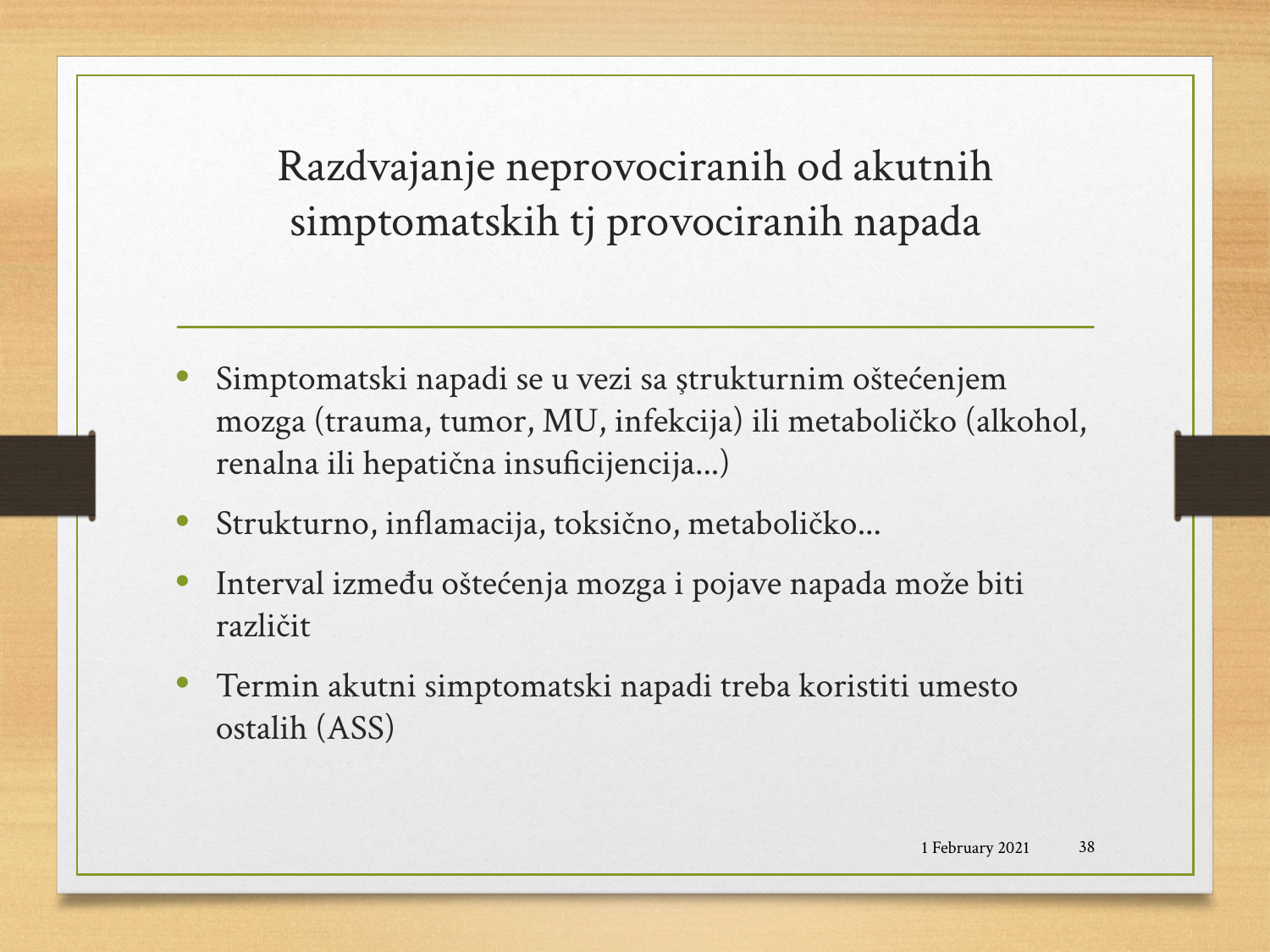

# Razdvajanje neprovociranih od akutnih simptomatskih tj provociranih napada
Simptomatski napadi se u vezi sa ştrukturnim oštećenjem mozga (trauma, tumor, MU, infekcija) ili metaboličko (alkohol, renalna ili hepatična insuficijencija...)
Strukturno, inflamacija, toksično, metaboličko...
Interval između oštećenja mozga i pojave napada može biti različit
Termin akutni simptomatski napadi treba koristiti umesto ostalih (ASS)

1 February 2021
38